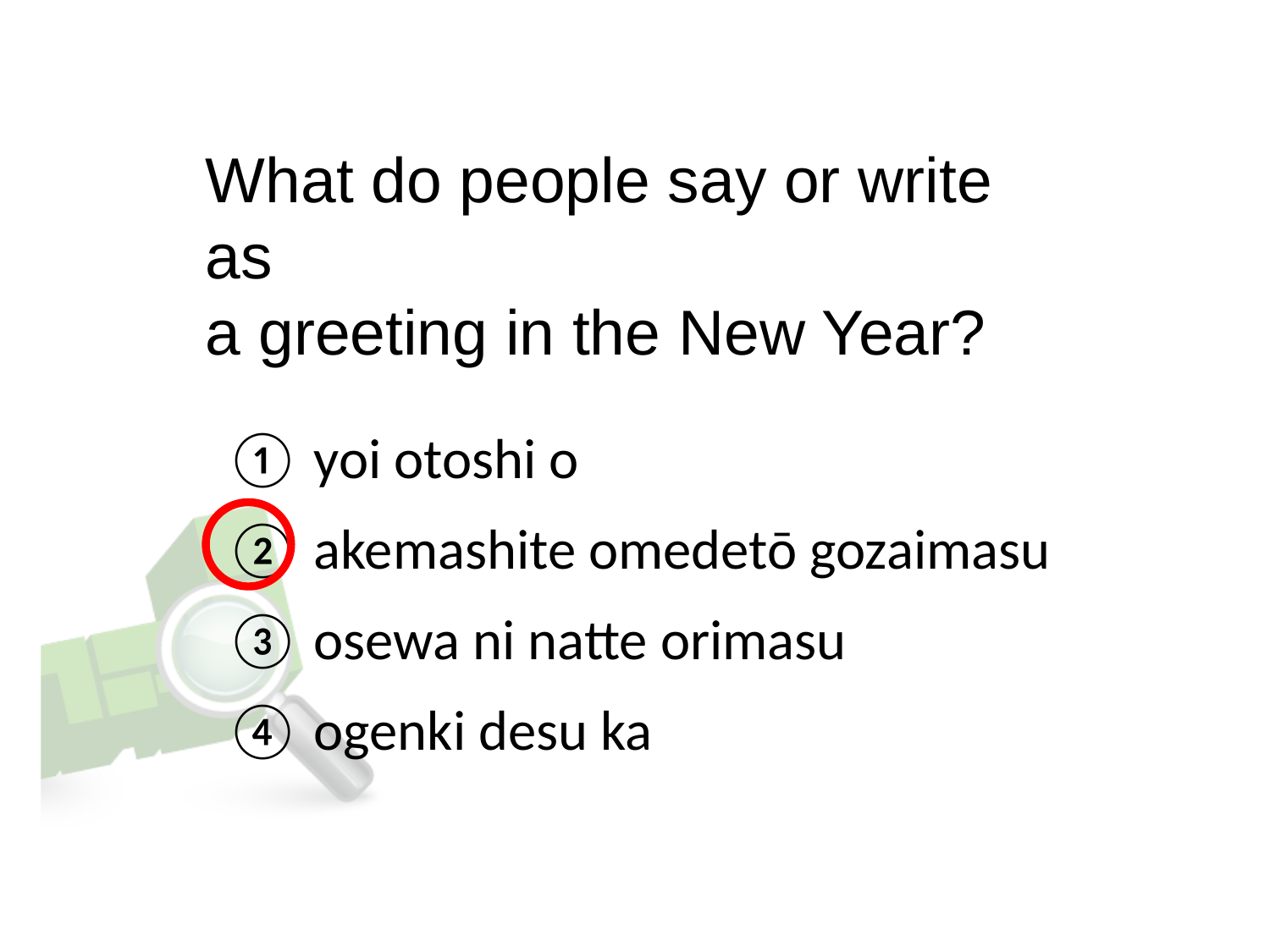

# What do people say or write as a greeting in the New Year?
① yoi otoshi o
② akemashite omedetō gozaimasu
③ osewa ni natte orimasu
④ ogenki desu ka